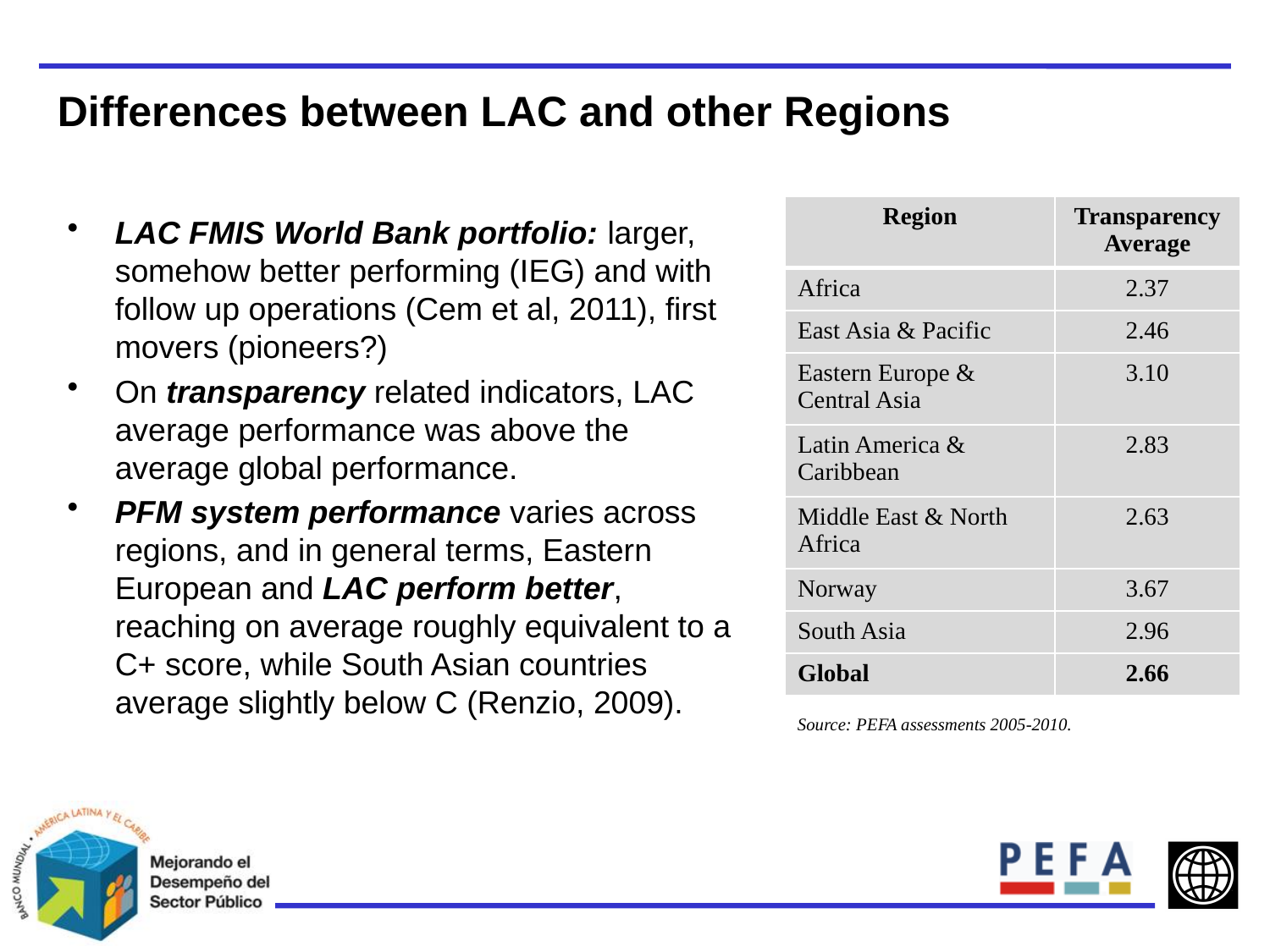

Differences between LAC and other Regions
| Region | Transparency Average |
| --- | --- |
| Africa | 2.37 |
| East Asia & Pacific | 2.46 |
| Eastern Europe & Central Asia | 3.10 |
| Latin America & Caribbean | 2.83 |
| Middle East & North Africa | 2.63 |
| Norway | 3.67 |
| South Asia | 2.96 |
| Global | 2.66 |
LAC FMIS World Bank portfolio: larger, somehow better performing (IEG) and with follow up operations (Cem et al, 2011), first movers (pioneers?)
On transparency related indicators, LAC average performance was above the average global performance.
PFM system performance varies across regions, and in general terms, Eastern European and LAC perform better, reaching on average roughly equivalent to a C+ score, while South Asian countries average slightly below C (Renzio, 2009).
Source: PEFA assessments 2005-2010.